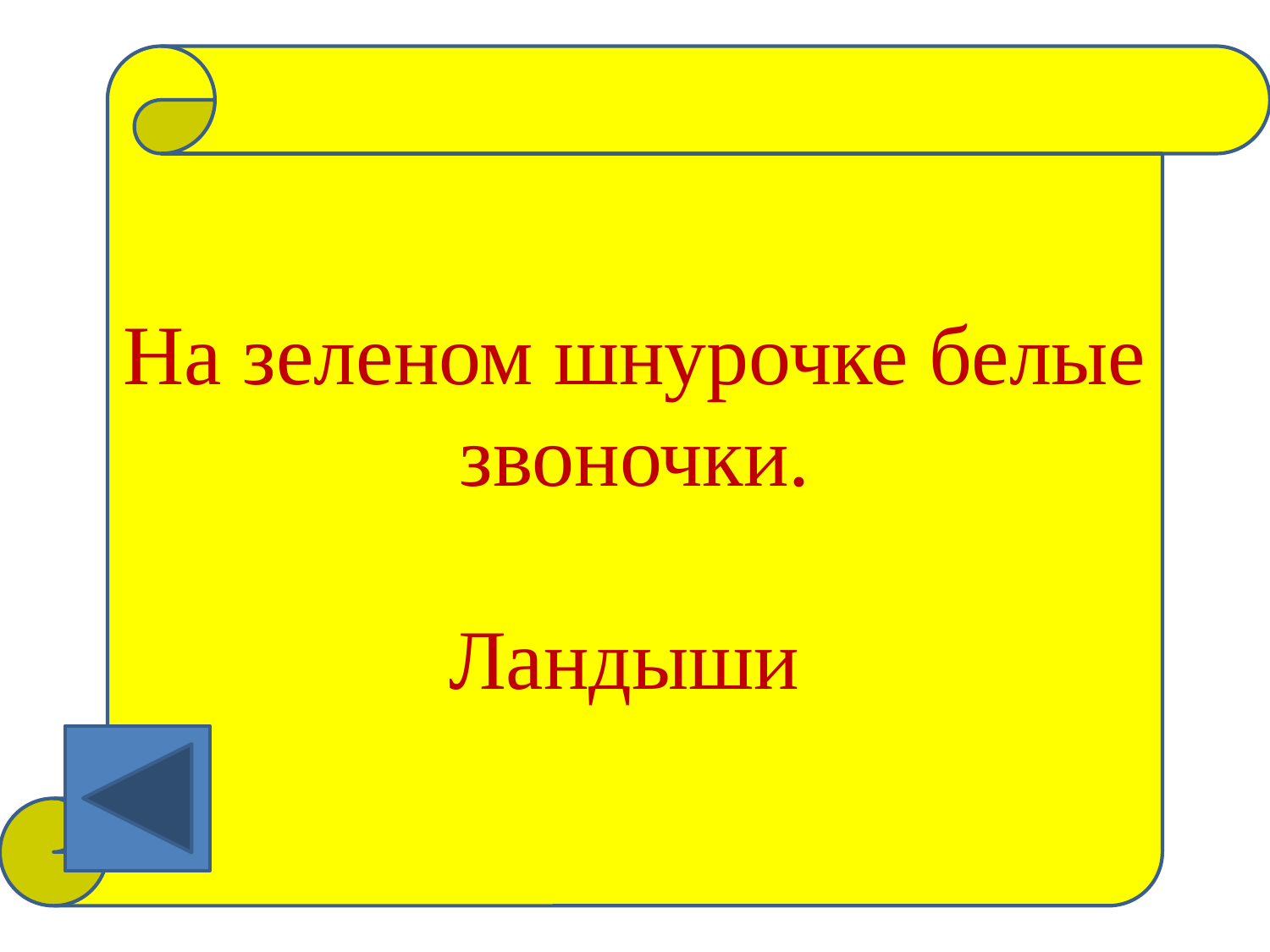

#
На зеленом шнурочке белые звоночки.

Ландыши